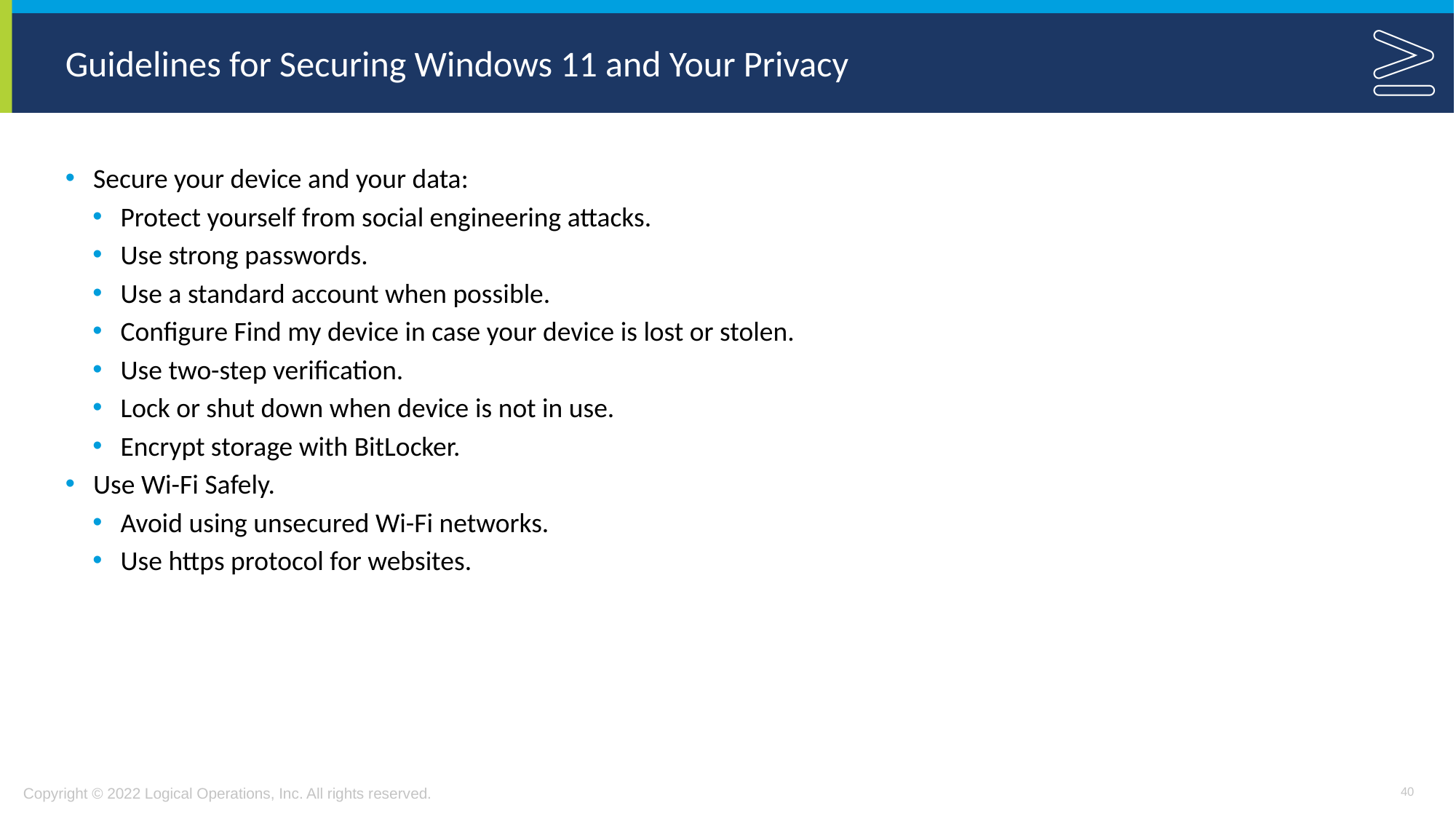

# Guidelines for Securing Windows 11 and Your Privacy
Secure your device and your data:
Protect yourself from social engineering attacks.
Use strong passwords.
Use a standard account when possible.
Configure Find my device in case your device is lost or stolen.
Use two-step verification.
Lock or shut down when device is not in use.
Encrypt storage with BitLocker.
Use Wi-Fi Safely.
Avoid using unsecured Wi-Fi networks.
Use https protocol for websites.
40